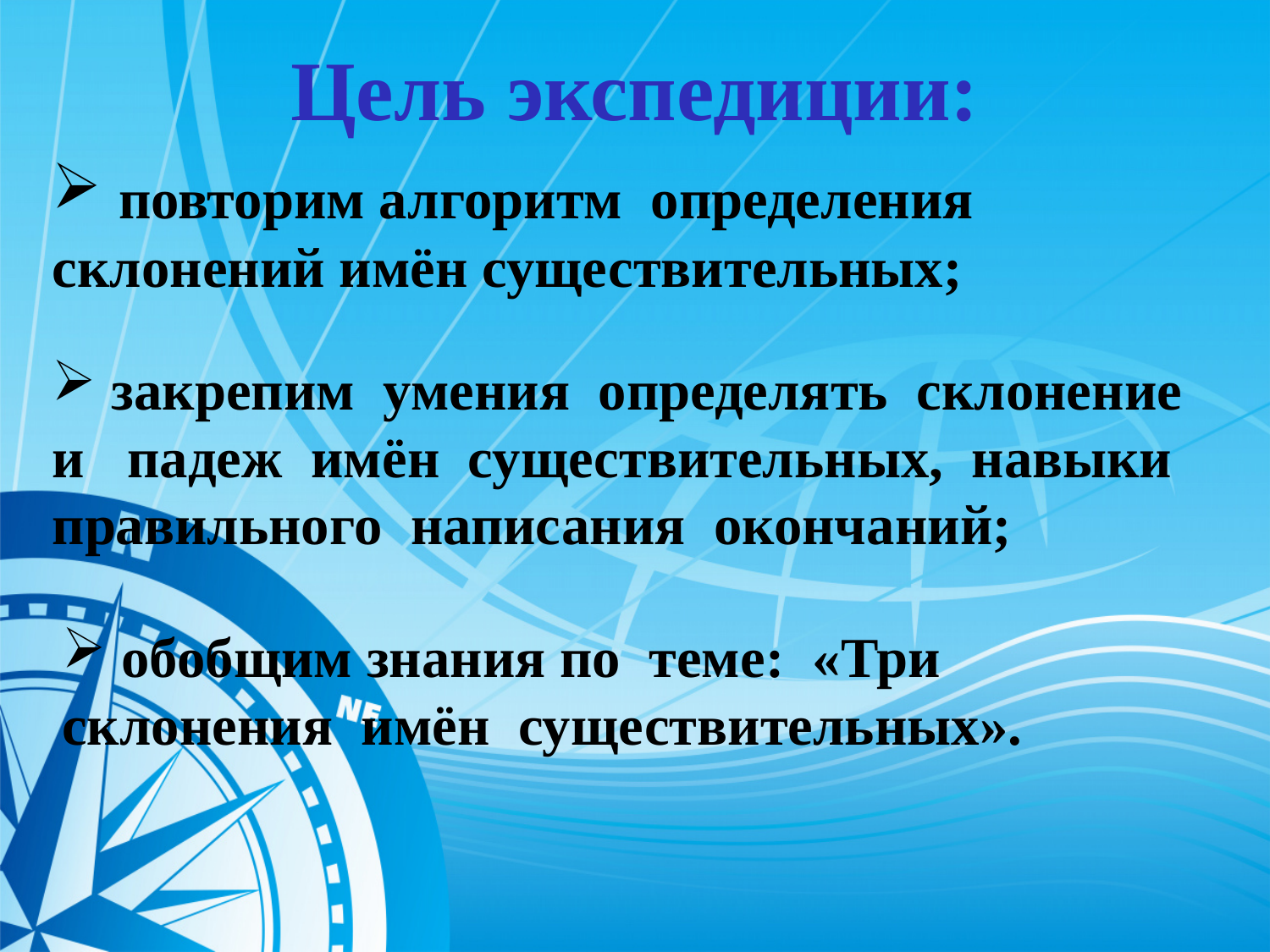

Цель экспедиции:
 повторим алгоритм  определения  склонений имён существительных;
 закрепим  умения  определять  склонение  и   падеж  имён  существительных,  навыки правильного  написания  окончаний;
 обобщим знания по  теме:  «Три  склонения  имён  существительных».